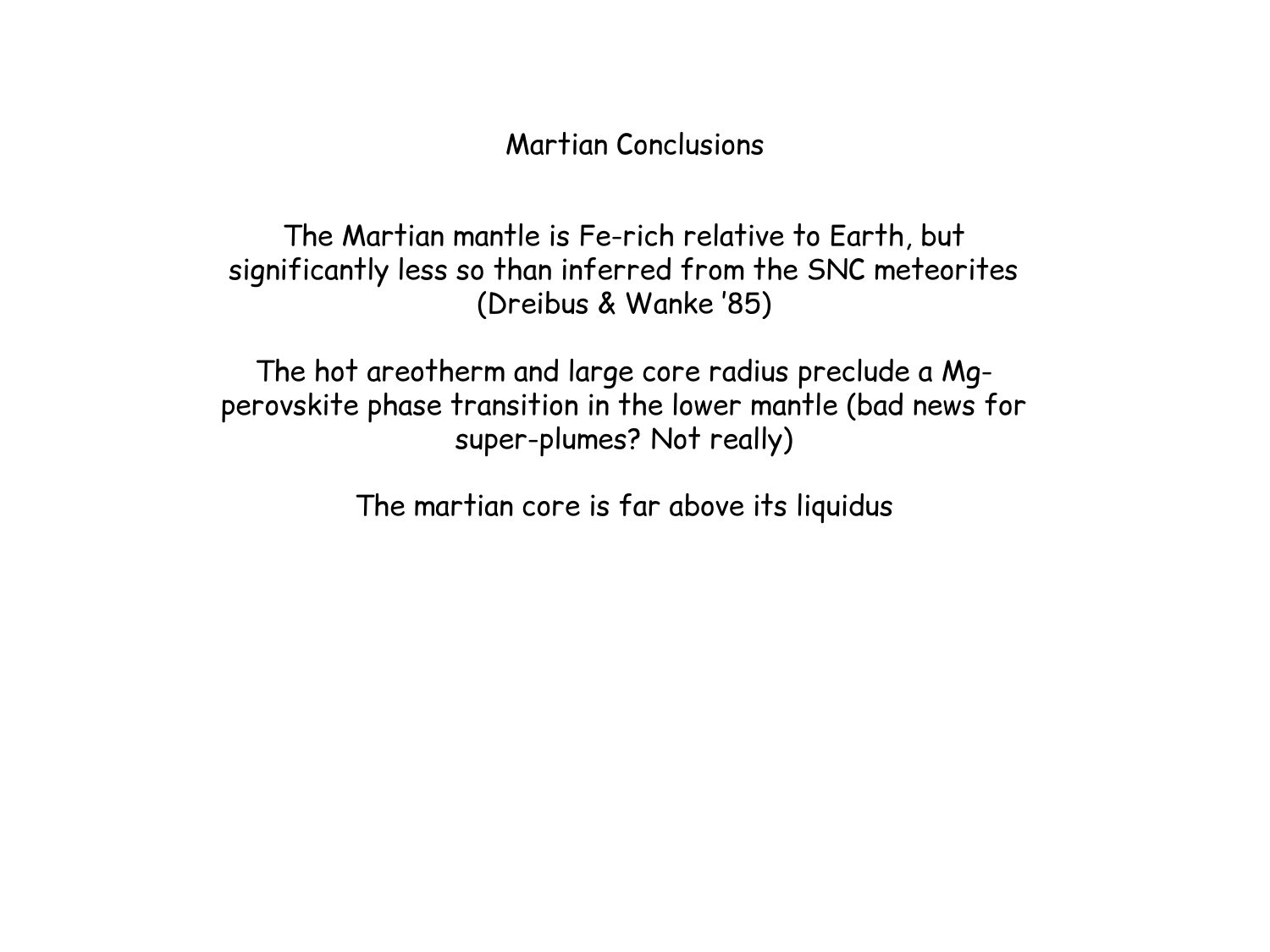

# Martian Conclusions
The Martian mantle is Fe-rich relative to Earth, but significantly less so than inferred from the SNC meteorites (Dreibus & Wanke ’85)

The hot areotherm and large core radius preclude a Mg-perovskite phase transition in the lower mantle (bad news for super-plumes? Not really)

The martian core is far above its liquidus